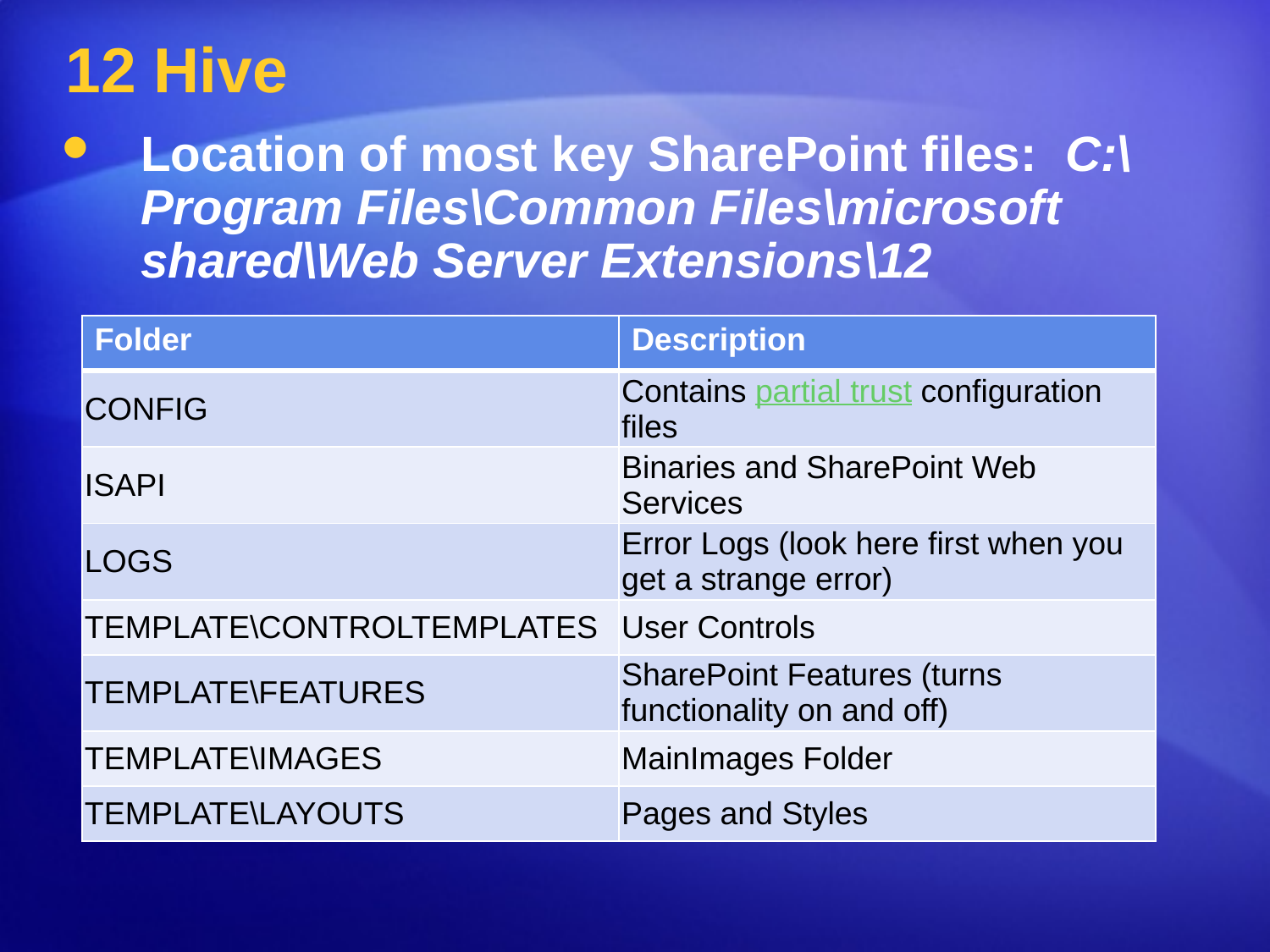

# 12 Hive
Location of most key SharePoint files:  C:\Program Files\Common Files\microsoft shared\Web Server Extensions\12

| Folder | Description |
| --- | --- |
| CONFIG | Contains partial trust configuration files |
| ISAPI | Binaries and SharePoint Web Services |
| LOGS | Error Logs (look here first when you get a strange error) |
| TEMPLATE\CONTROLTEMPLATES | User Controls |
| TEMPLATE\FEATURES | SharePoint Features (turns functionality on and off) |
| TEMPLATE\IMAGES | MainImages Folder |
| TEMPLATE\LAYOUTS | Pages and Styles |